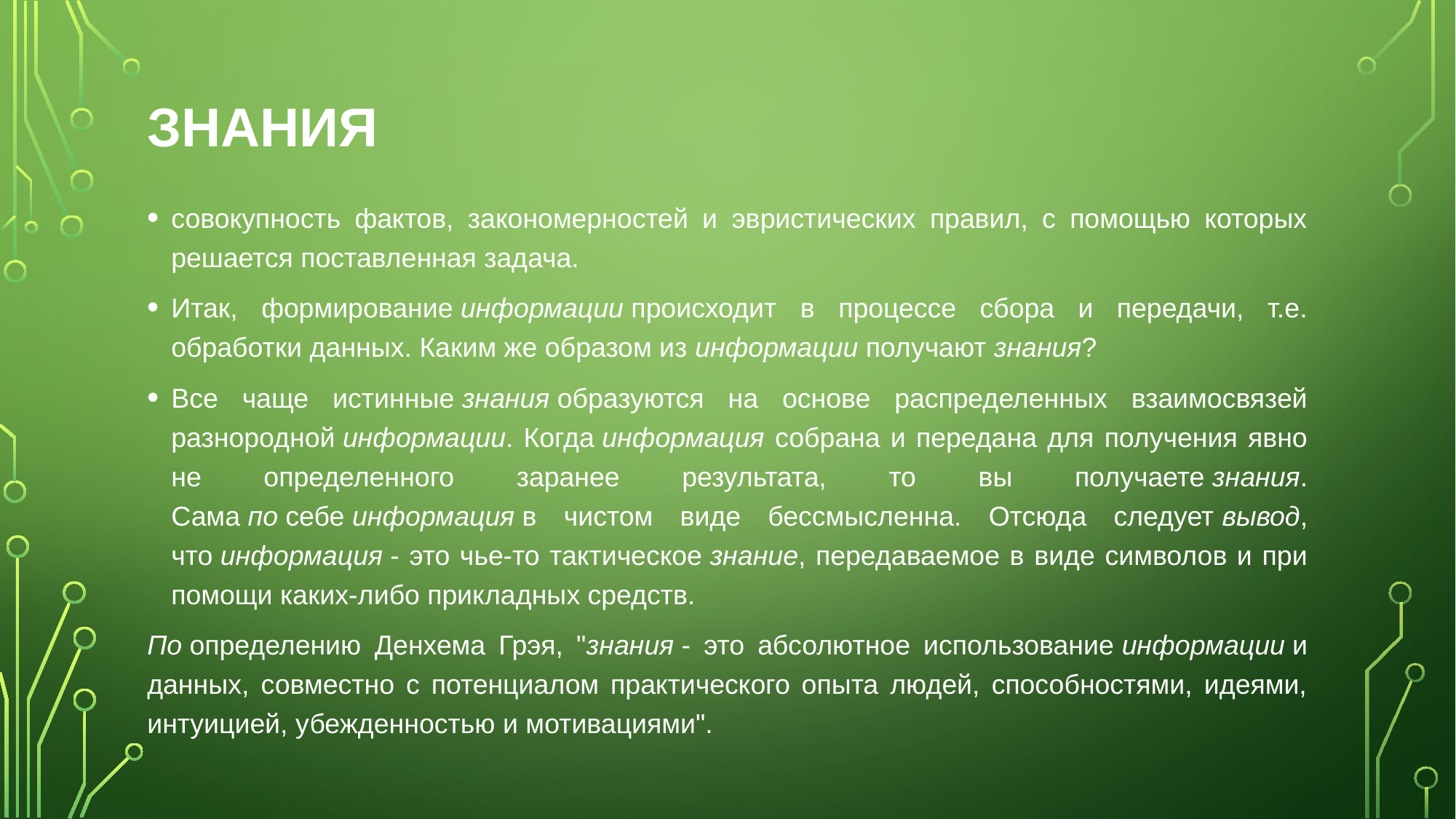

# Знания
совокупность фактов, закономерностей и эвристических правил, с помощью которых решается поставленная задача.
Итак, формирование информации происходит в процессе сбора и передачи, т.е. обработки данных. Каким же образом из информации получают знания?
Все чаще истинные знания образуются на основе распределенных взаимосвязей разнородной информации. Когда информация собрана и передана для получения явно не определенного заранее результата, то вы получаете знания. Сама по себе информация в чистом виде бессмысленна. Отсюда следует вывод, что информация - это чье-то тактическое знание, передаваемое в виде символов и при помощи каких-либо прикладных средств.
По определению Денхема Грэя, "знания - это абсолютное использование информации и данных, совместно с потенциалом практического опыта людей, способностями, идеями, интуицией, убежденностью и мотивациями".